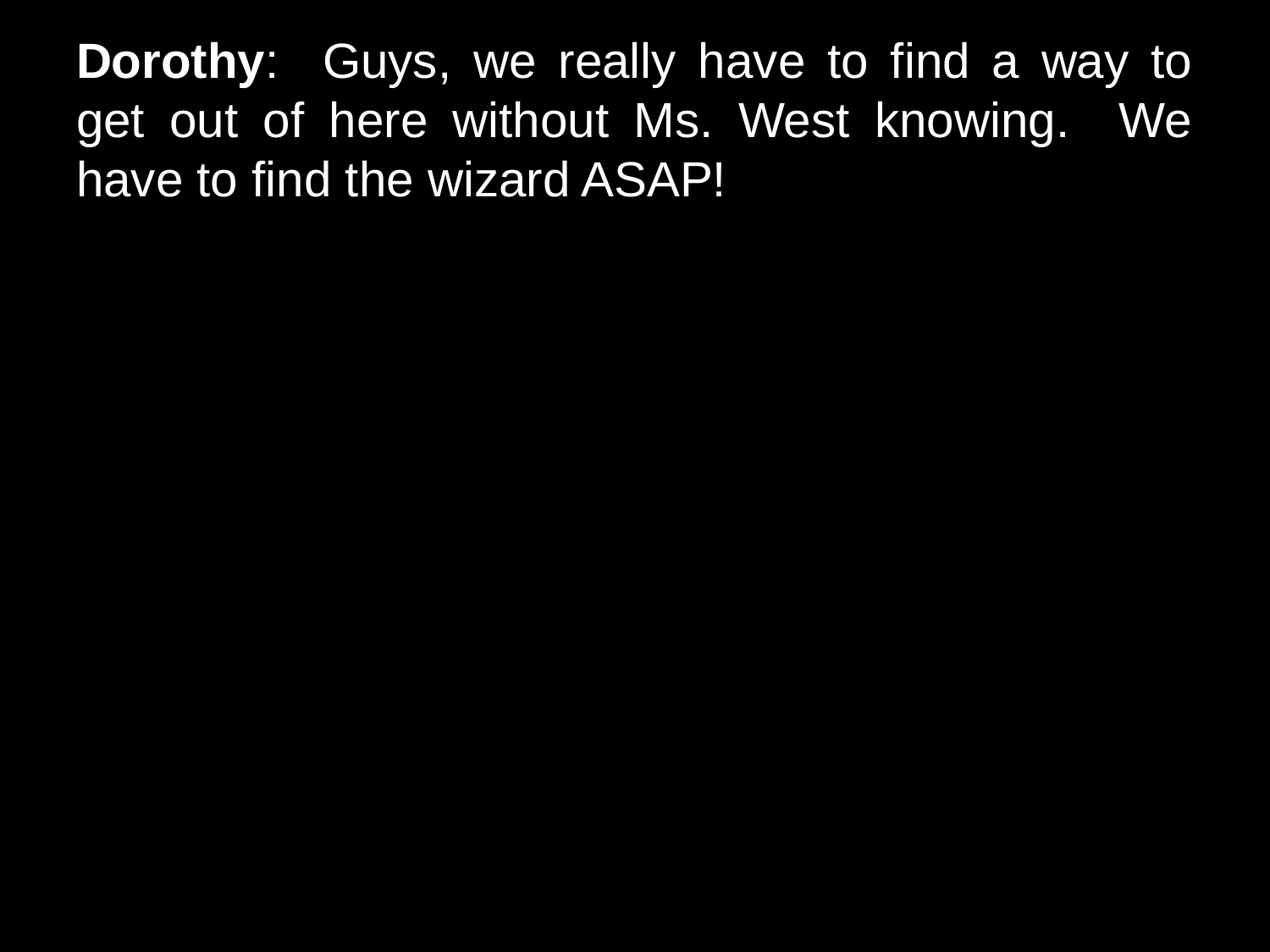

# Dorothy:  Guys, we really have to find a way to get out of here without Ms. West knowing.  We have to find the wizard ASAP!